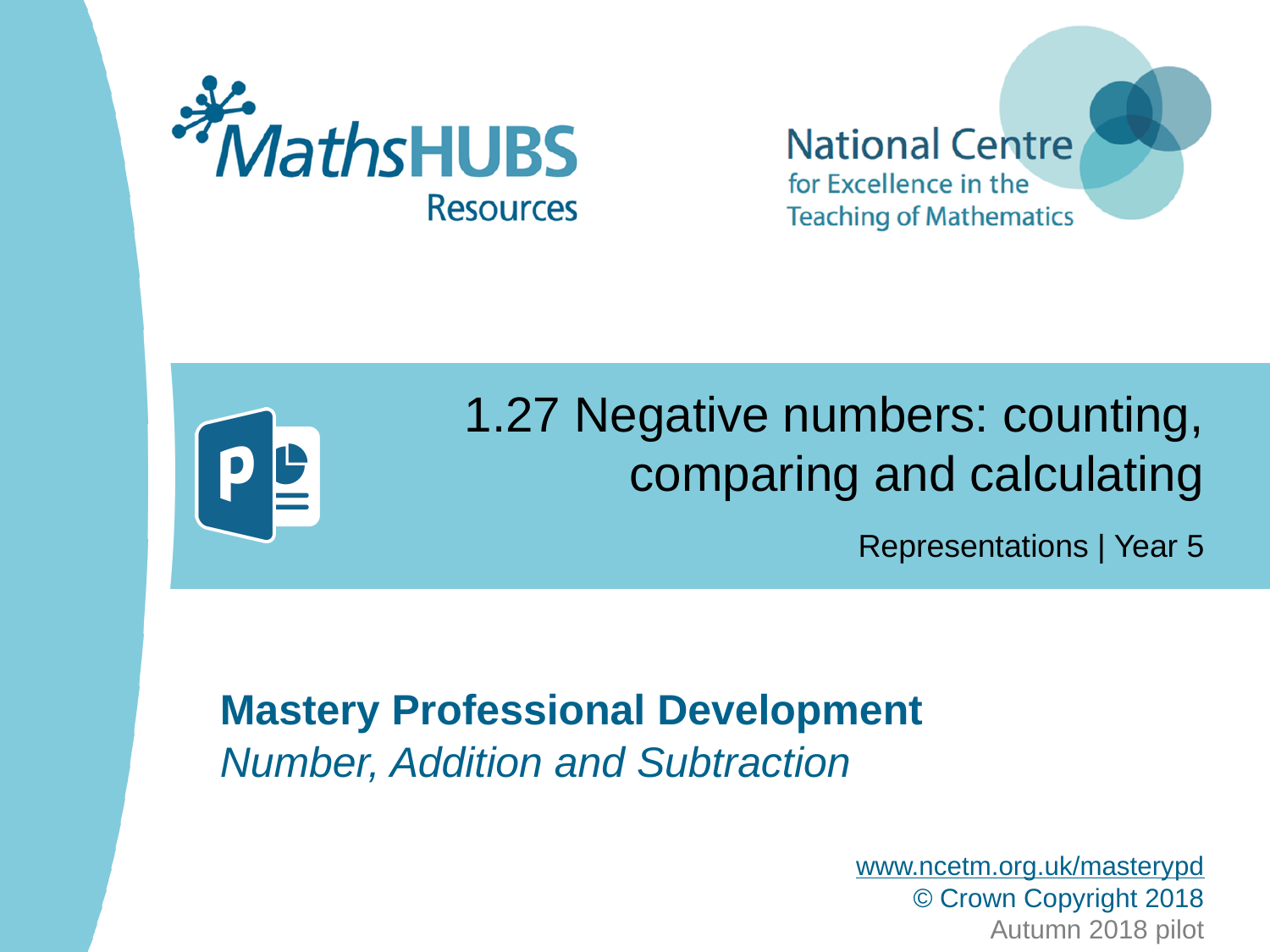

# 1.27 Negative numbers: counting, comparing and calculating
Representations | Year 5
Number, Addition and Subtraction